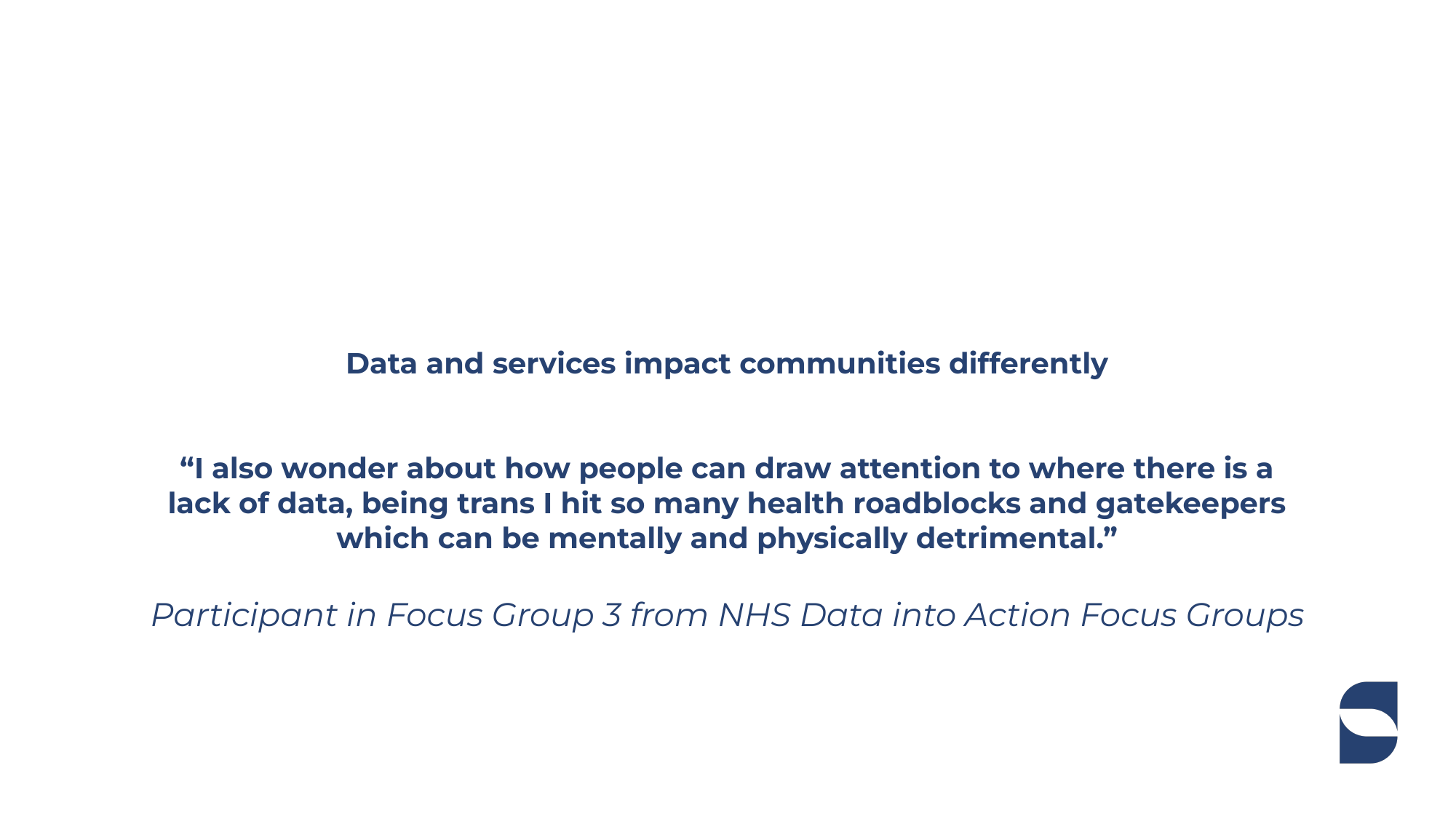

# Data and services impact communities differently “I also wonder about how people can draw attention to where there is a lack of data, being trans I hit so many health roadblocks and gatekeepers which can be mentally and physically detrimental.” Participant in Focus Group 3 from NHS Data into Action Focus Groups